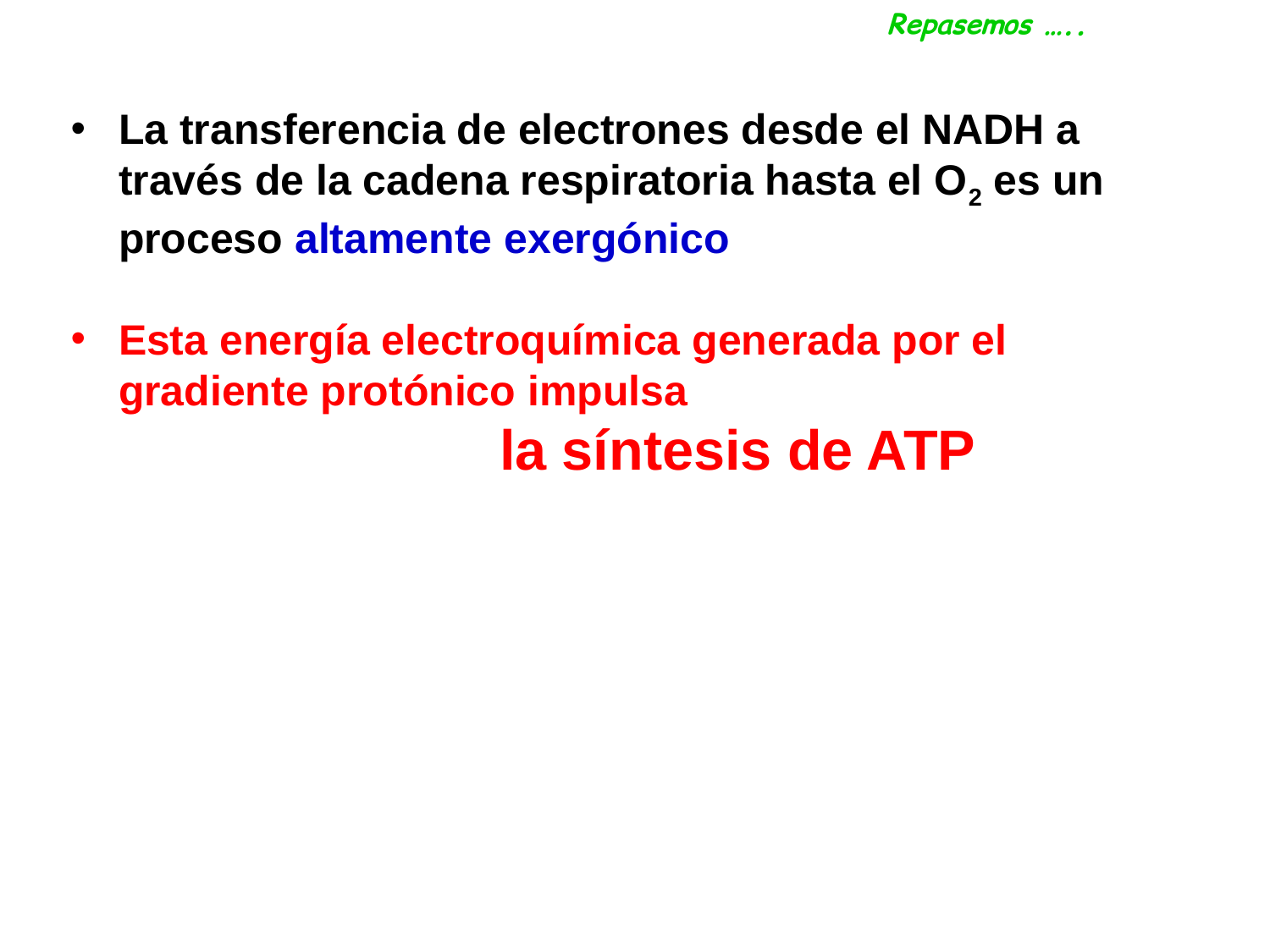

Repasemos …..
La transferencia de electrones desde el NADH a través de la cadena respiratoria hasta el O2 es un proceso altamente exergónico

Esta energía electroquímica generada por el gradiente protónico impulsa
				la síntesis de ATP